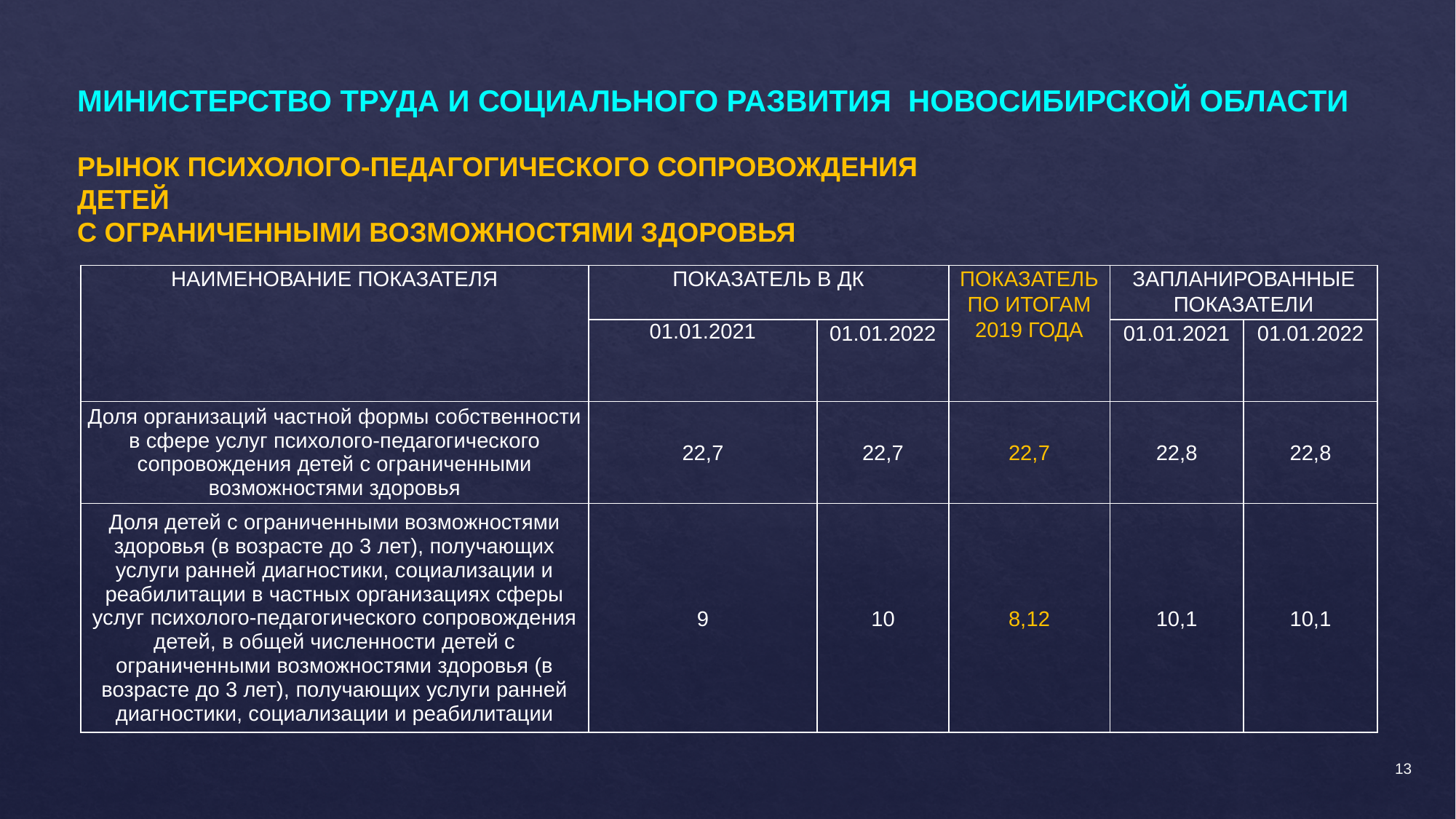

МИНИСТЕРСТВО ТРУДА И СОЦИАЛЬНОГО РАЗВИТИЯ  НОВОСИБИРСКОЙ ОБЛАСТИ
РЫНОК ПСИХОЛОГО-ПЕДАГОГИЧЕСКОГО СОПРОВОЖДЕНИЯ ДЕТЕЙ
С ОГРАНИЧЕННЫМИ ВОЗМОЖНОСТЯМИ ЗДОРОВЬЯ

| НАИМЕНОВАНИЕ ПОКАЗАТЕЛЯ | ПОКАЗАТЕЛЬ В ДК |  | ПОКАЗАТЕЛЬ ПО ИТОГАМ 2019 ГОДА | ЗАПЛАНИРОВАННЫЕ ПОКАЗАТЕЛИ |  |
| --- | --- | --- | --- | --- | --- |
|  | 01.01.2021 | 01.01.2022 |  | 01.01.2021 | 01.01.2022 |
| Доля организаций частной формы собственности в сфере услуг психолого-педагогического сопровождения детей с ограниченными возможностями здоровья | 22,7 | 22,7 | 22,7 | 22,8 | 22,8 |
| Доля детей с ограниченными возможностями здоровья (в возрасте до 3 лет), получающих услуги ранней диагностики, социализации и реабилитации в частных организациях сферы услуг психолого-педагогического сопровождения детей, в общей численности детей с ограниченными возможностями здоровья (в возрасте до 3 лет), получающих услуги ранней диагностики, социализации и реабилитации | 9 | 10 | 8,12 | 10,1 | 10,1 |
13